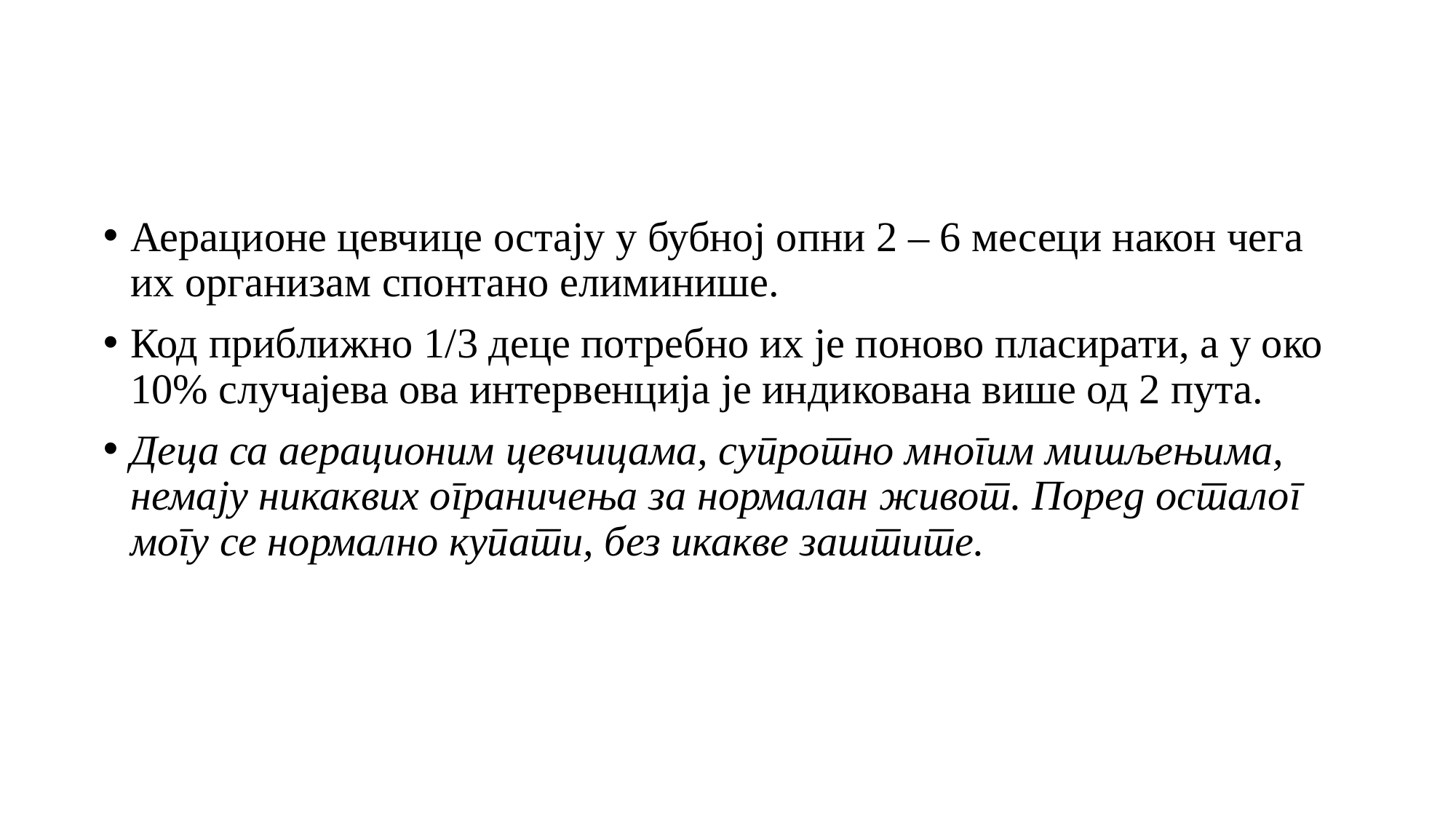

Аерационе цевчице остају у бубној опни 2 – 6 месеци након чега их организам спонтано елиминише.
Код приближно 1/3 деце потребно их је поново пласирати, а у око 10% случајева ова интервенција је индикована више од 2 пута.
Деца са аерационим цевчицама, супротно многим мишљењима, немају никаквих ограничења за нормалан живот. Поред осталог могу се нормално купати, без икакве заштите.